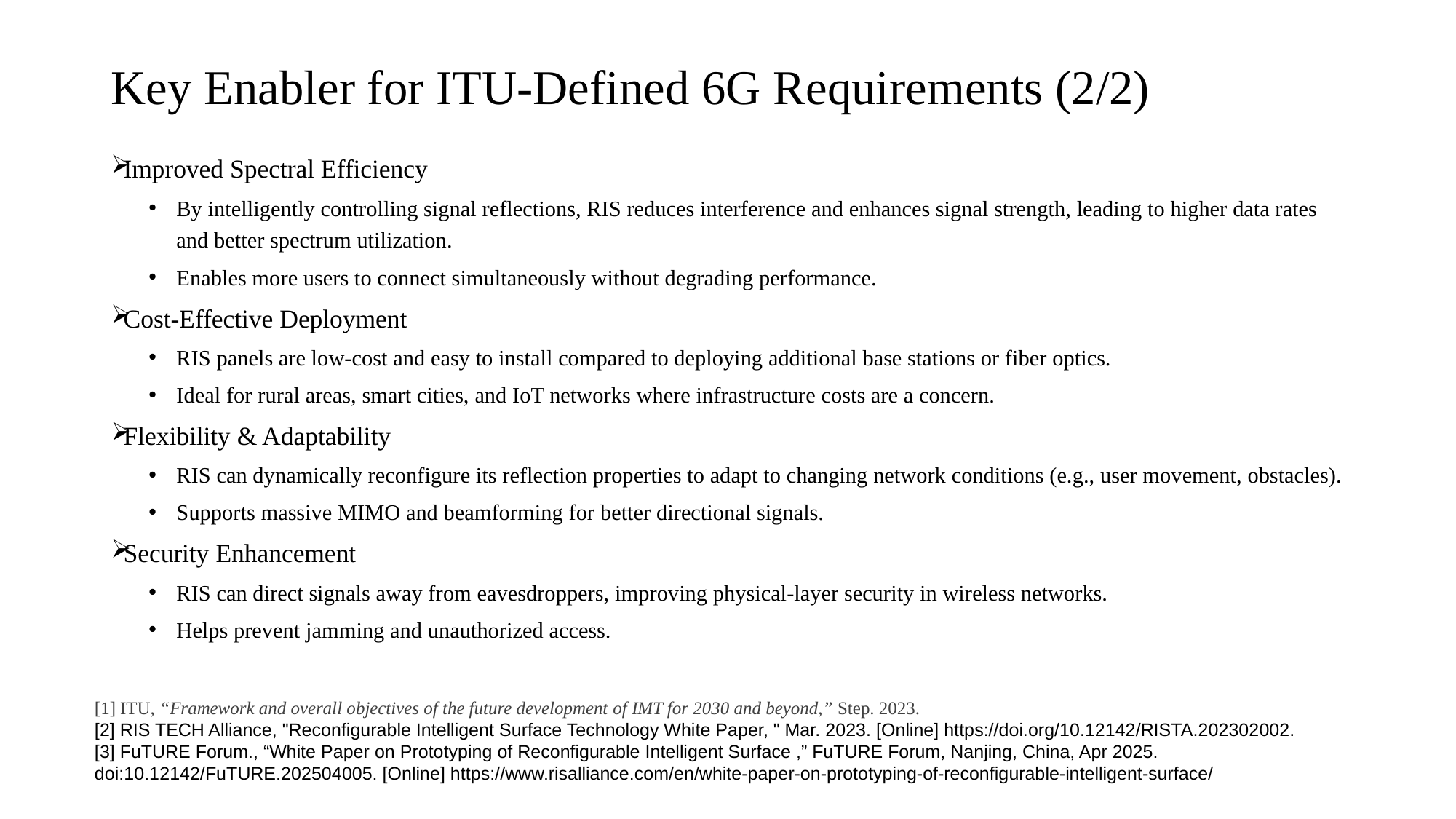

# Key Enabler for ITU-Defined 6G Requirements (2/2)
Improved Spectral Efficiency
By intelligently controlling signal reflections, RIS reduces interference and enhances signal strength, leading to higher data rates and better spectrum utilization.
Enables more users to connect simultaneously without degrading performance.
Cost-Effective Deployment
RIS panels are low-cost and easy to install compared to deploying additional base stations or fiber optics.
Ideal for rural areas, smart cities, and IoT networks where infrastructure costs are a concern.
Flexibility & Adaptability
RIS can dynamically reconfigure its reflection properties to adapt to changing network conditions (e.g., user movement, obstacles).
Supports massive MIMO and beamforming for better directional signals.
Security Enhancement
RIS can direct signals away from eavesdroppers, improving physical-layer security in wireless networks.
Helps prevent jamming and unauthorized access.
[1] ITU, “Framework and overall objectives of the future development ​of IMT for 2030 and beyond,” Step. 2023.
[2] RIS TECH Alliance, "Reconfigurable Intelligent Surface Technology White Paper, " Mar. 2023. [Online] https://doi.org/10.12142/RISTA.202302002.
[3] FuTURE Forum., “White Paper on Prototyping of Reconfigurable Intelligent Surface ,” FuTURE Forum, Nanjing, China, Apr 2025. doi:10.12142/FuTURE.202504005. [Online] https://www.risalliance.com/en/white-paper-on-prototyping-of-reconfigurable-intelligent-surface/
4